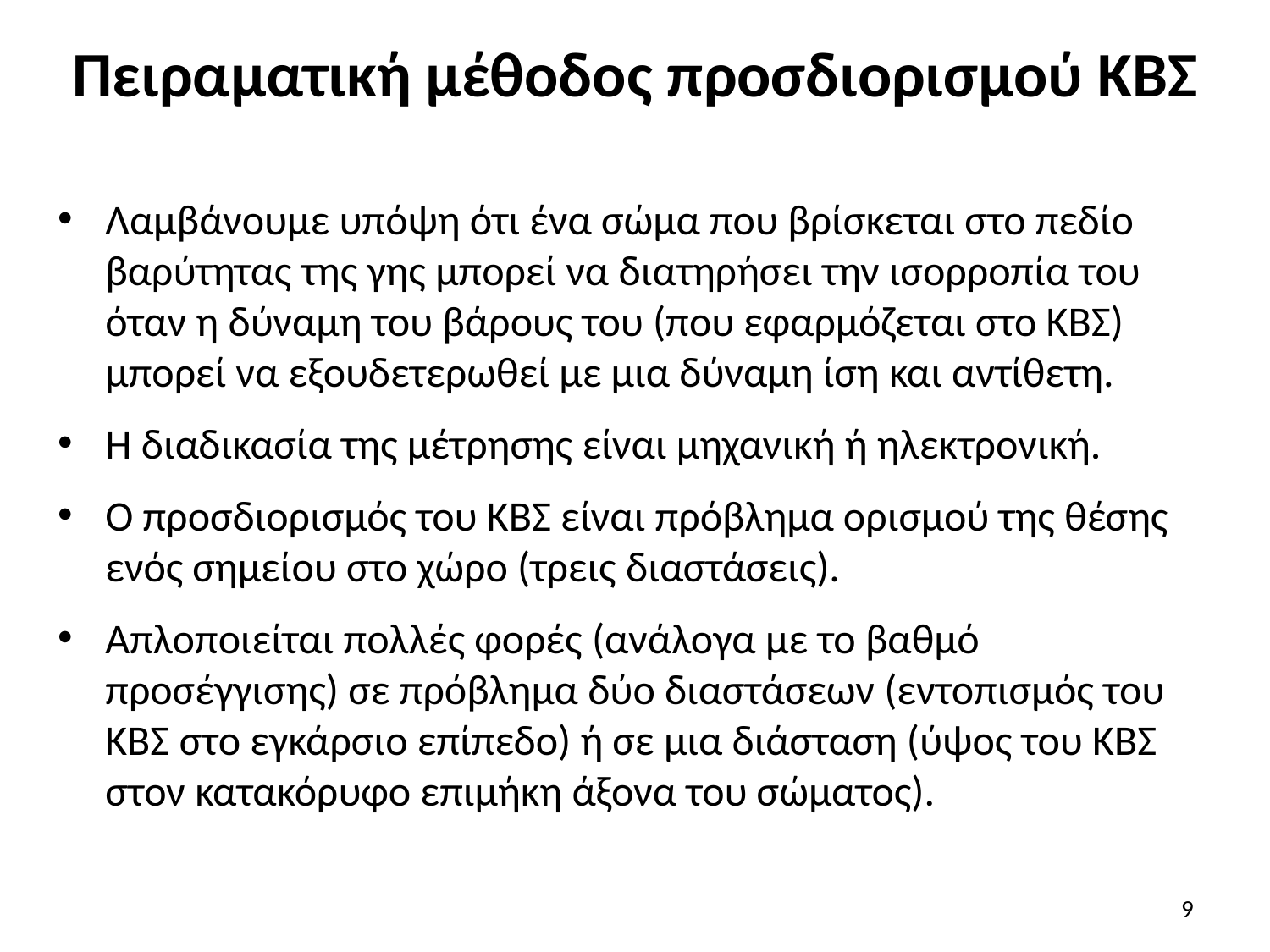

# Πειραματική μέθοδος προσδιορισμού ΚΒΣ
Λαμβάνουμε υπόψη ότι ένα σώμα που βρίσκεται στο πεδίο βαρύτητας της γης μπορεί να διατηρήσει την ισορροπία του όταν η δύναμη του βάρους του (που εφαρμόζεται στο ΚΒΣ) μπορεί να εξουδετερωθεί με μια δύναμη ίση και αντίθετη.
Η διαδικασία της μέτρησης είναι μηχανική ή ηλεκτρονική.
Ο προσδιορισμός του ΚΒΣ είναι πρόβλημα ορισμού της θέσης ενός σημείου στο χώρο (τρεις διαστάσεις).
Απλοποιείται πολλές φορές (ανάλογα με το βαθμό προσέγγισης) σε πρόβλημα δύο διαστάσεων (εντοπισμός του ΚΒΣ στο εγκάρσιο επίπεδο) ή σε μια διάσταση (ύψος του ΚΒΣ στον κατακόρυφο επιμήκη άξονα του σώματος).
9